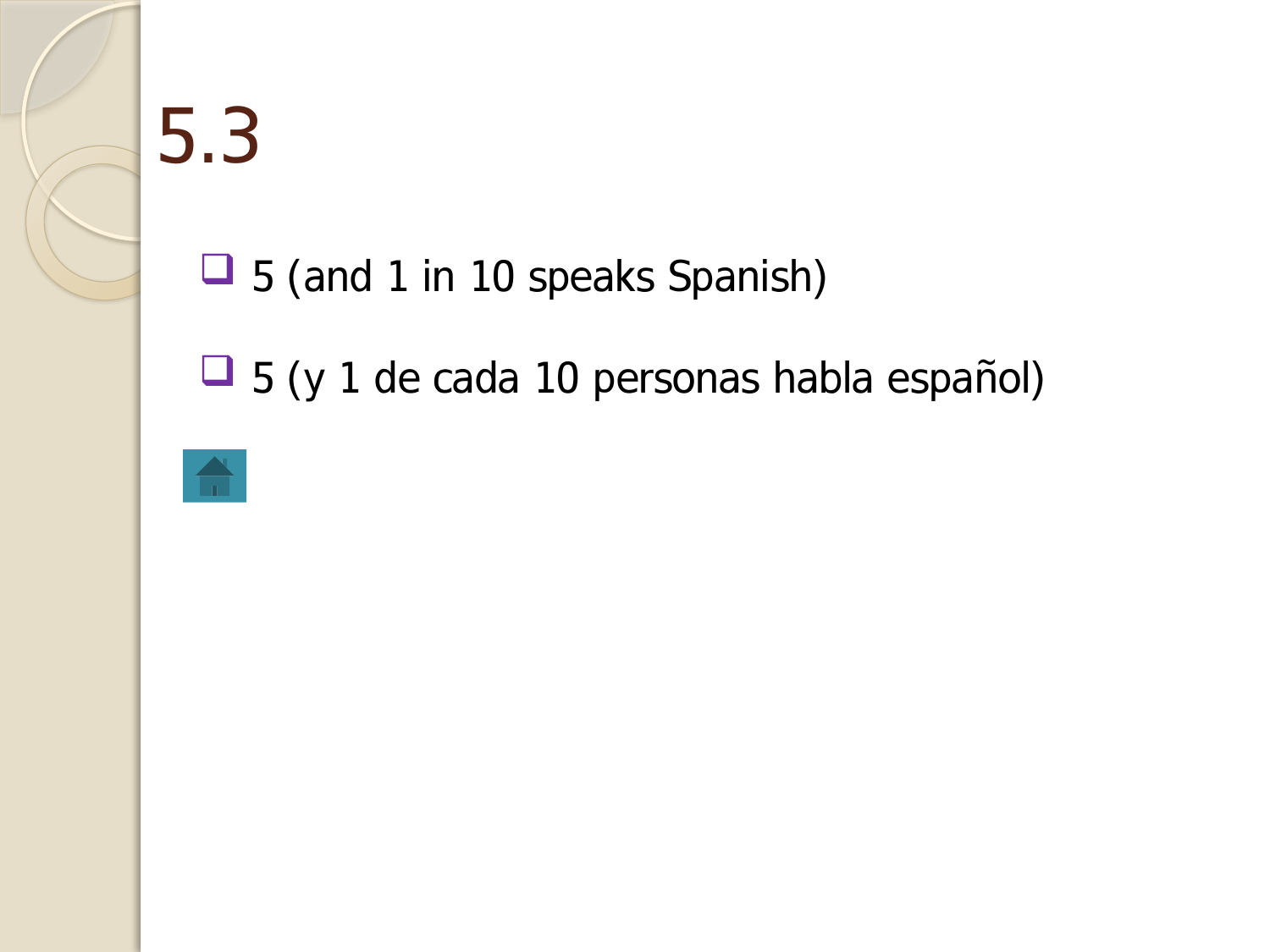

# 5.3
 5 (and 1 in 10 speaks Spanish)

 5 (y 1 de cada 10 personas habla español)